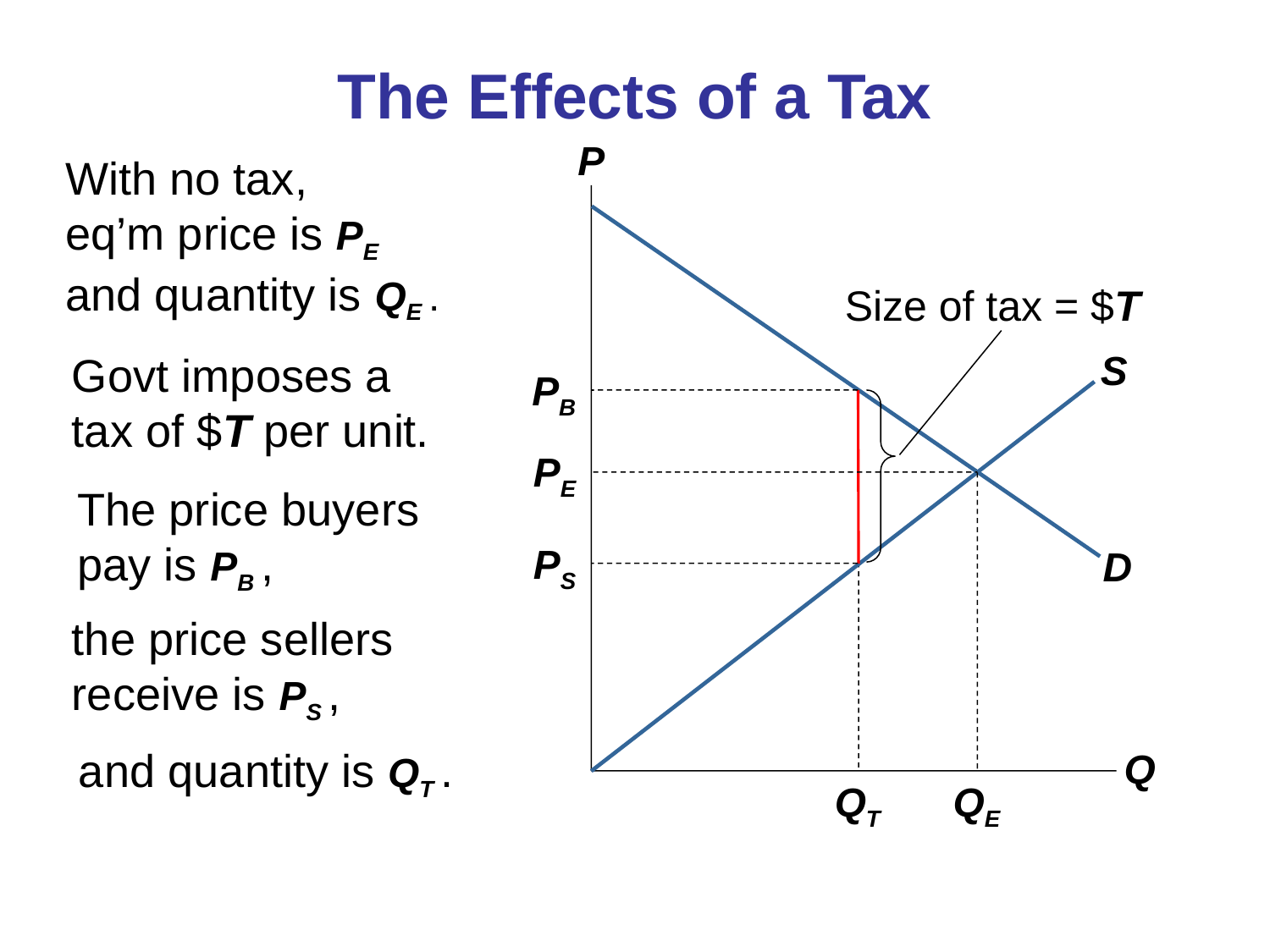

# The Effects of a Tax
P

Q

D
S

With no tax,
eq’m price is PE and quantity is QE .
Size of tax = $T

Govt imposes a tax of $T per unit.
PB

QT

PE

QE
The price buyers pay is PB ,
PS

the price sellers receive is PS ,
and quantity is QT .